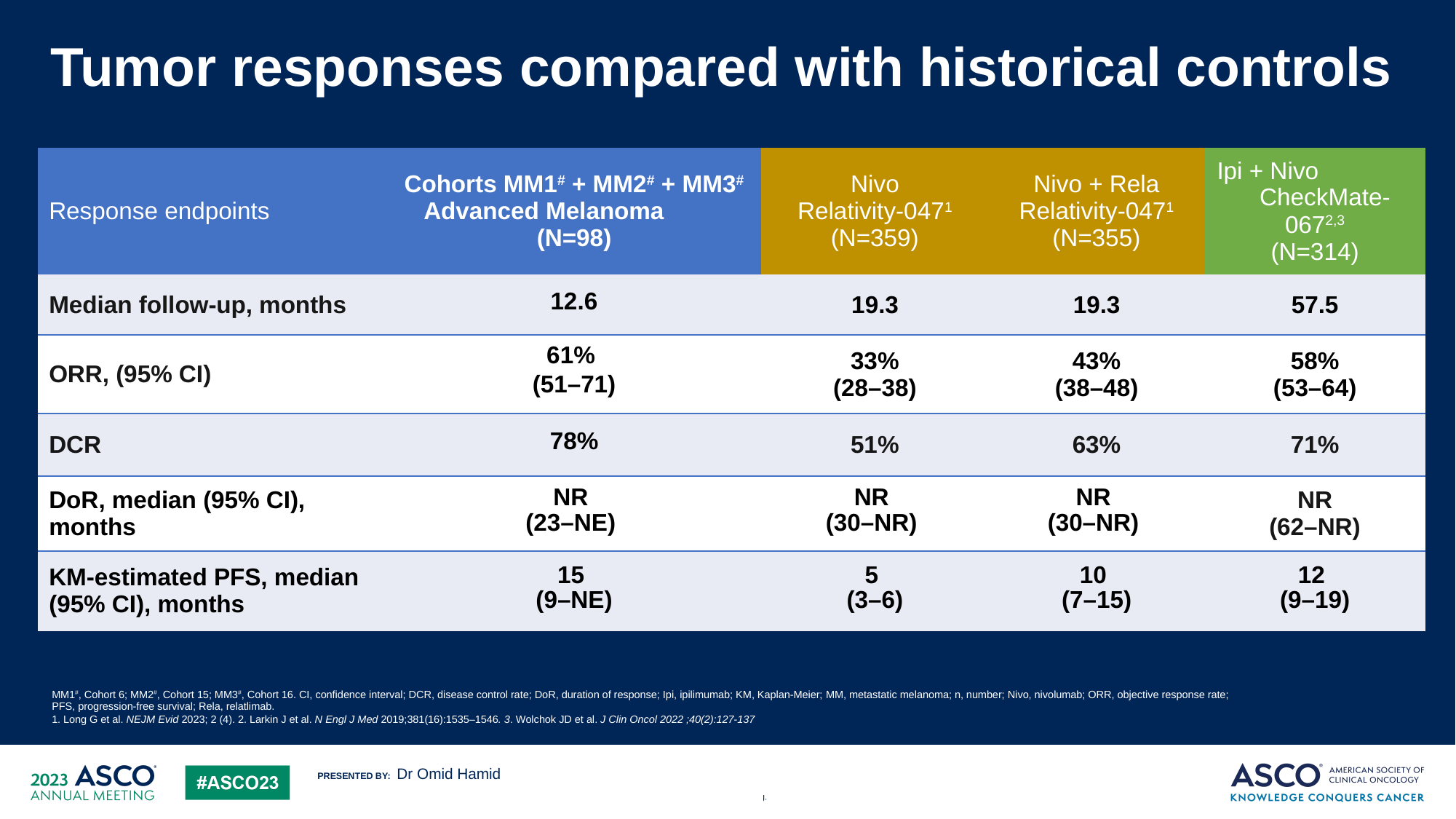

# Tumor responses compared with historical controls
| Response endpoints | Cohorts MM1# + MM2# + MM3# Advanced Melanoma (N=98) | Nivo Relativity-0471 (N=359) | Nivo + Rela Relativity-0471 (N=355) | Ipi + Nivo CheckMate-0672,3 (N=314) |
| --- | --- | --- | --- | --- |
| Median follow-up, months | 12.6 | 19.3 | 19.3 | 57.5 |
| ORR, (95% CI) | 61% (51–71) | 33% (28–38) | 43% (38–48) | 58% (53–64) |
| DCR | 78% | 51% | 63% | 71% |
| DoR, median (95% CI), months | NR (23–NE) | NR (30–NR) | NR (30–NR) | NR (62–NR) |
| KM-estimated PFS, median (95% CI), months | 15 (9–NE) | 5 (3–6) | 10 (7–15) | 12 (9–19) |
| Response endpoints | Cohorts MM1# + MM2# + MM3# Advanced Melanoma (N=98) | Nivo Relativity-0471 (N=359) | Nivo + Rela Relativity-0471 (N=355) | Ipi + Nivo CheckMate-0672,3 (N=314) |
| --- | --- | --- | --- | --- |
| Median follow-up, months | 12.6 | 19.3 | 19.3 | 57.5 |
| ORR, (95% CI) | 61% (51–71) | 33% (28–38) | 43% (38–48) | 58% (53–64) |
| Response endpoints | Cohorts MM1# + MM2# + MM3# Advanced Melanoma (N=98) |
| --- | --- |
| Median follow-up, months | 12.6 |
| Objective Response Rate (ORR), (95% CI) | 61% (51–71) |
MM1#, Cohort 6; MM2#, Cohort 15; MM3#, Cohort 16. CI, confidence interval; DCR, disease control rate; DoR, duration of response; Ipi, ipilimumab; KM, Kaplan-Meier; MM, metastatic melanoma; n, number; Nivo, nivolumab; ORR, objective response rate;
PFS, progression-free survival; Rela, relatlimab.
1. Long G et al. NEJM Evid 2023; 2 (4). 2. Larkin J et al. N Engl J Med 2019;381(16):1535–1546. 3. Wolchok JD et al. J Clin Oncol 2022 ;40(2):127-137
Dr Omid Hamid